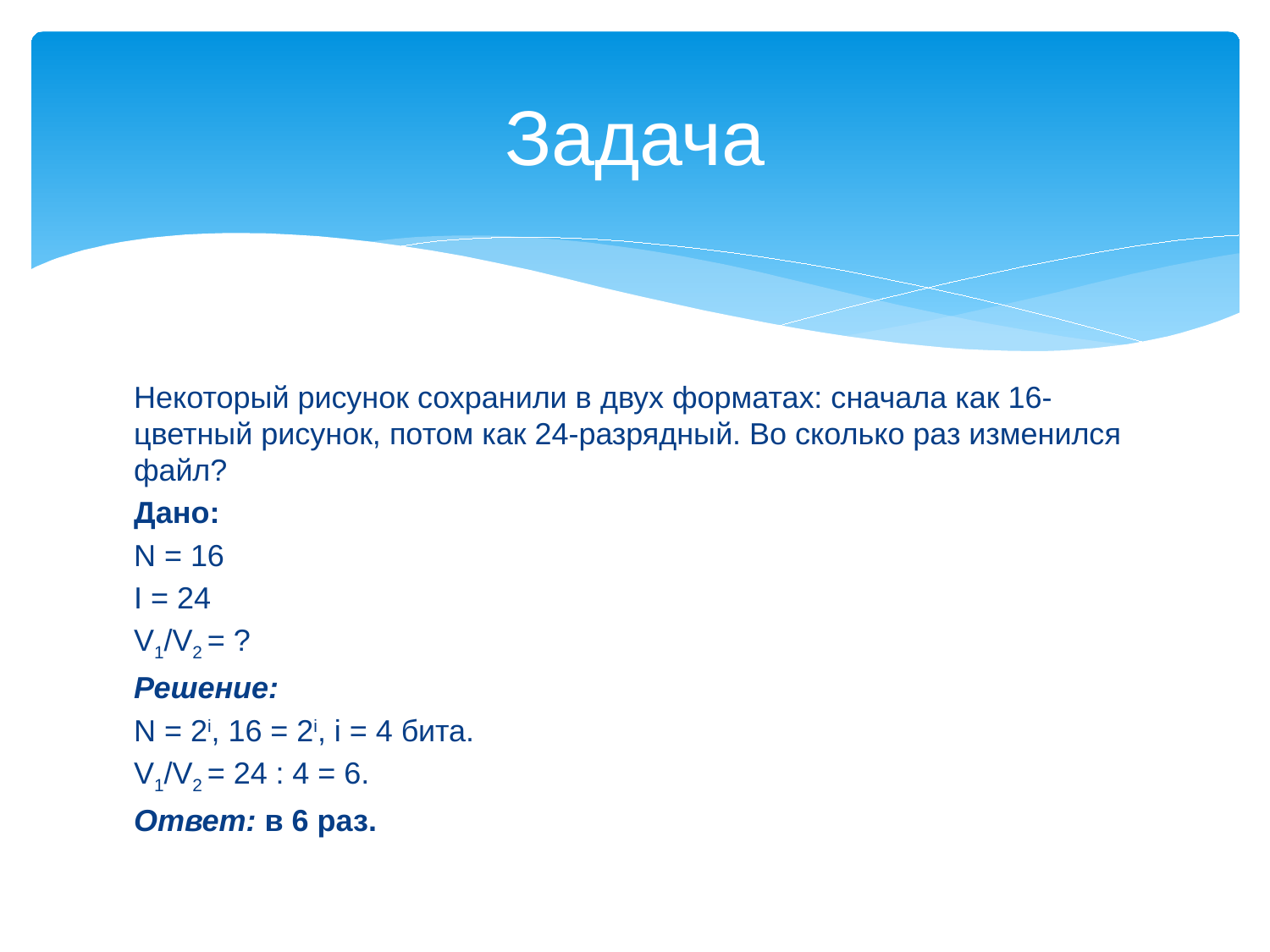

# Задача
Некоторый рисунок сохранили в двух форматах: сначала как 16-цветный рисунок, потом как 24-разрядный. Во сколько раз изменился файл?
Дано:
N = 16
I = 24
V1/V2 = ?
Решение:
N = 2i, 16 = 2i, i = 4 бита.
V1/V2 = 24 : 4 = 6.
Ответ: в 6 раз.